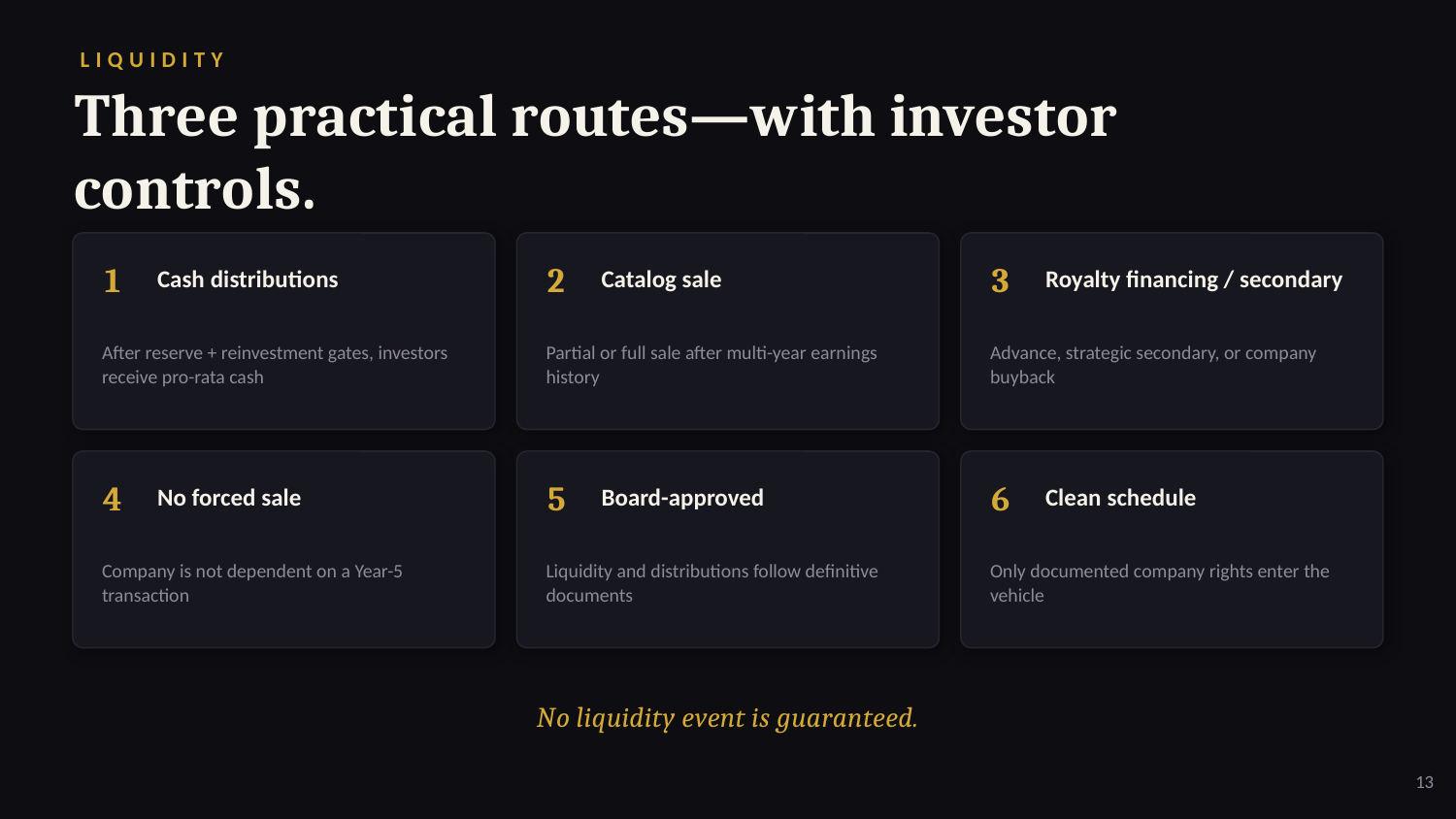

LIQUIDITY
Three practical routes—with investor controls.

1
2
3
Cash distributions
Catalog sale
Royalty financing / secondary
After reserve + reinvestment gates, investors receive pro-rata cash
Partial or full sale after multi-year earnings history
Advance, strategic secondary, or company buyback

4
5
6
No forced sale
Board-approved
Clean schedule
Company is not dependent on a Year-5 transaction
Liquidity and distributions follow definitive documents
Only documented company rights enter the vehicle
No liquidity event is guaranteed.
13